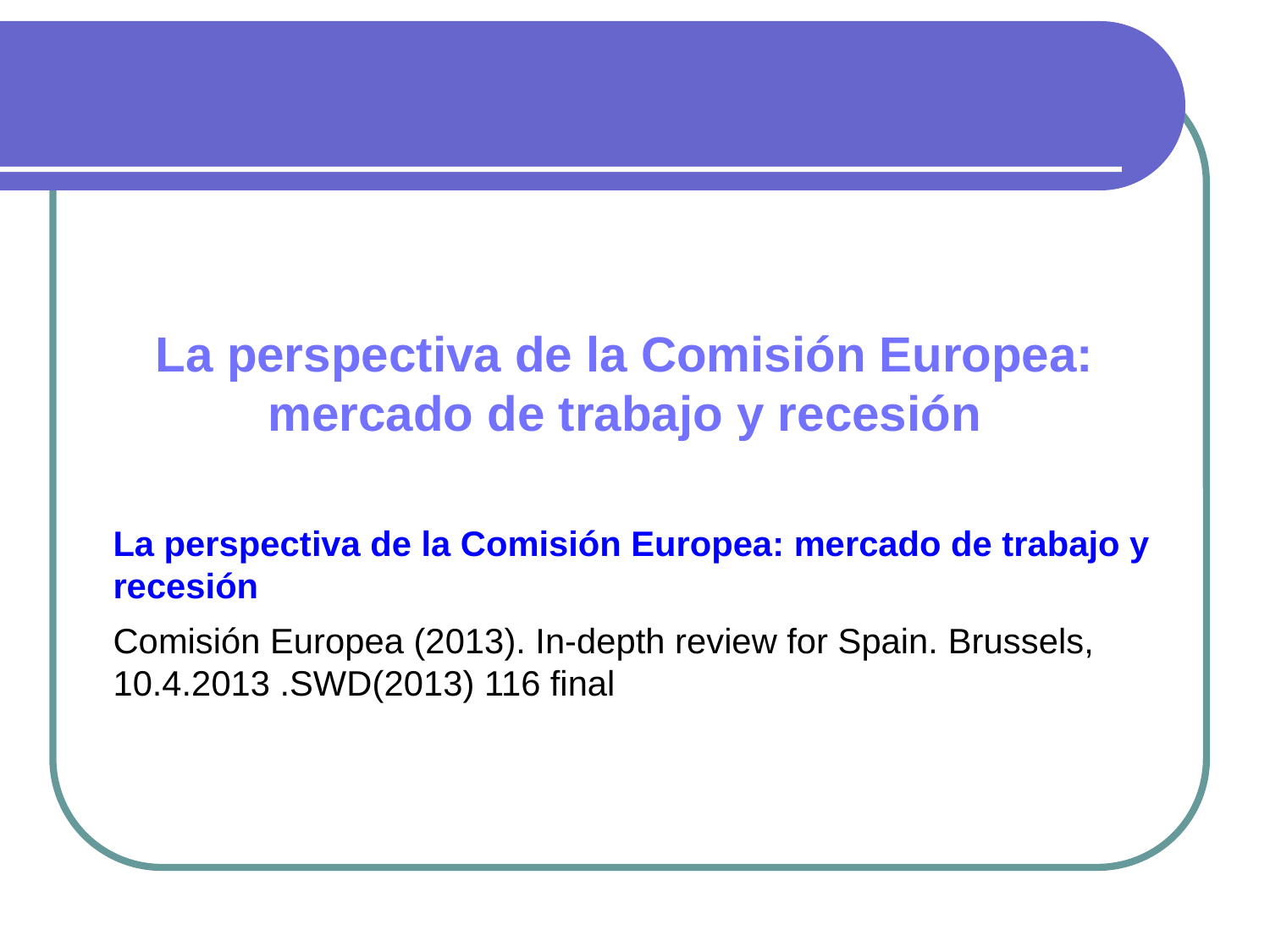

La perspectiva de la Comisión Europea: mercado de trabajo y recesión
La perspectiva de la Comisión Europea: mercado de trabajo y recesión
# Comisión Europea (2013). In-depth review for Spain. Brussels, 10.4.2013 .SWD(2013) 116 final